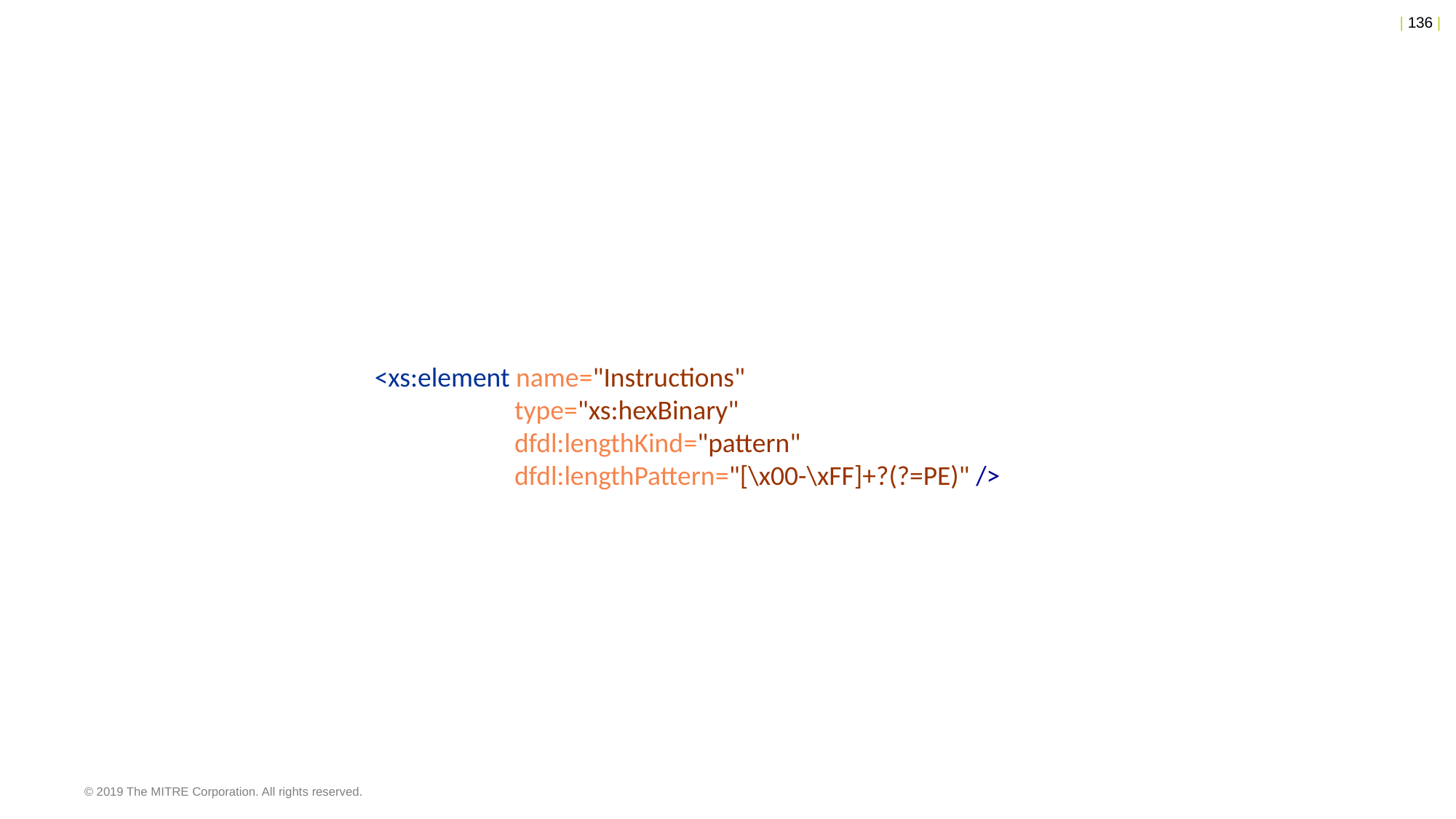

<xs:element name="Instructions"
 	     type="xs:hexBinary"
 	     dfdl:lengthKind="pattern"
 	     dfdl:lengthPattern="[\x00-\xFF]+?(?=PE)" />
© 2019 The MITRE Corporation. All rights reserved.